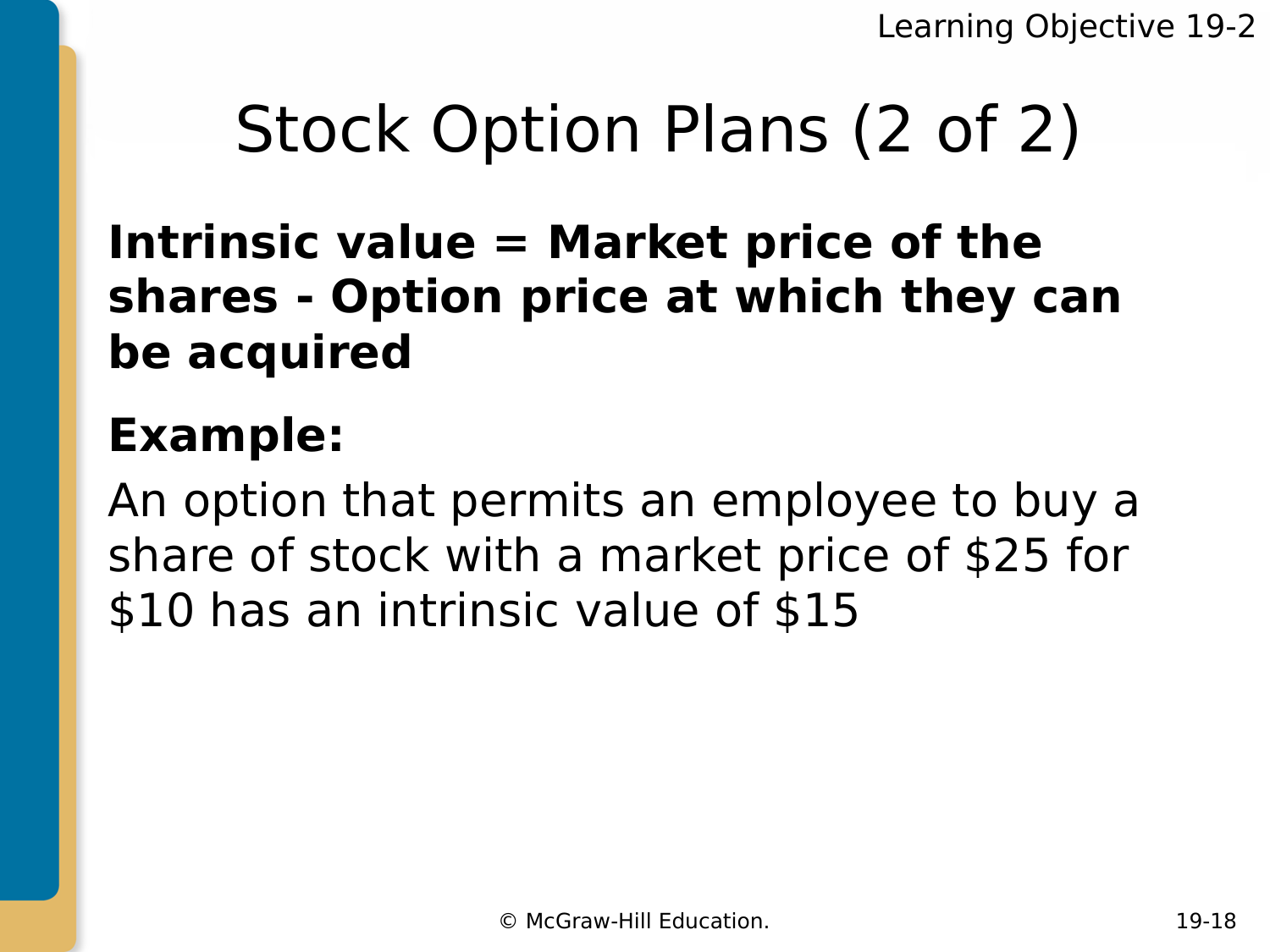

Learning Objective 19-2
# Stock Option Plans (2 of 2)
Intrinsic value = Market price of the shares - Option price at which they can be acquired
Example:
An option that permits an employee to buy a share of stock with a market price of $25 for $10 has an intrinsic value of $15